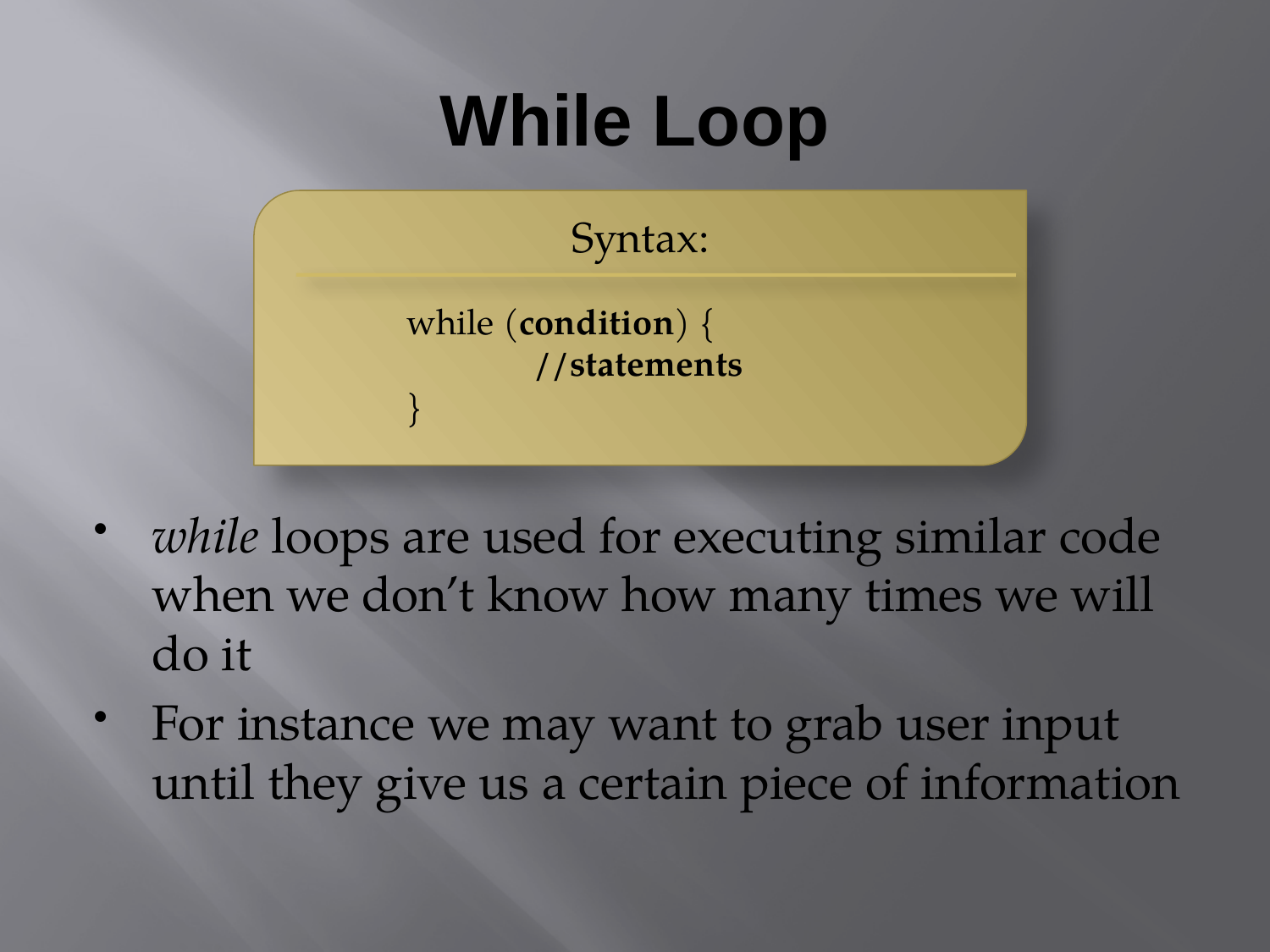

# While Loop
Syntax:

	while (condition) {
		//statements
	}
while loops are used for executing similar code when we don’t know how many times we will do it
For instance we may want to grab user input until they give us a certain piece of information